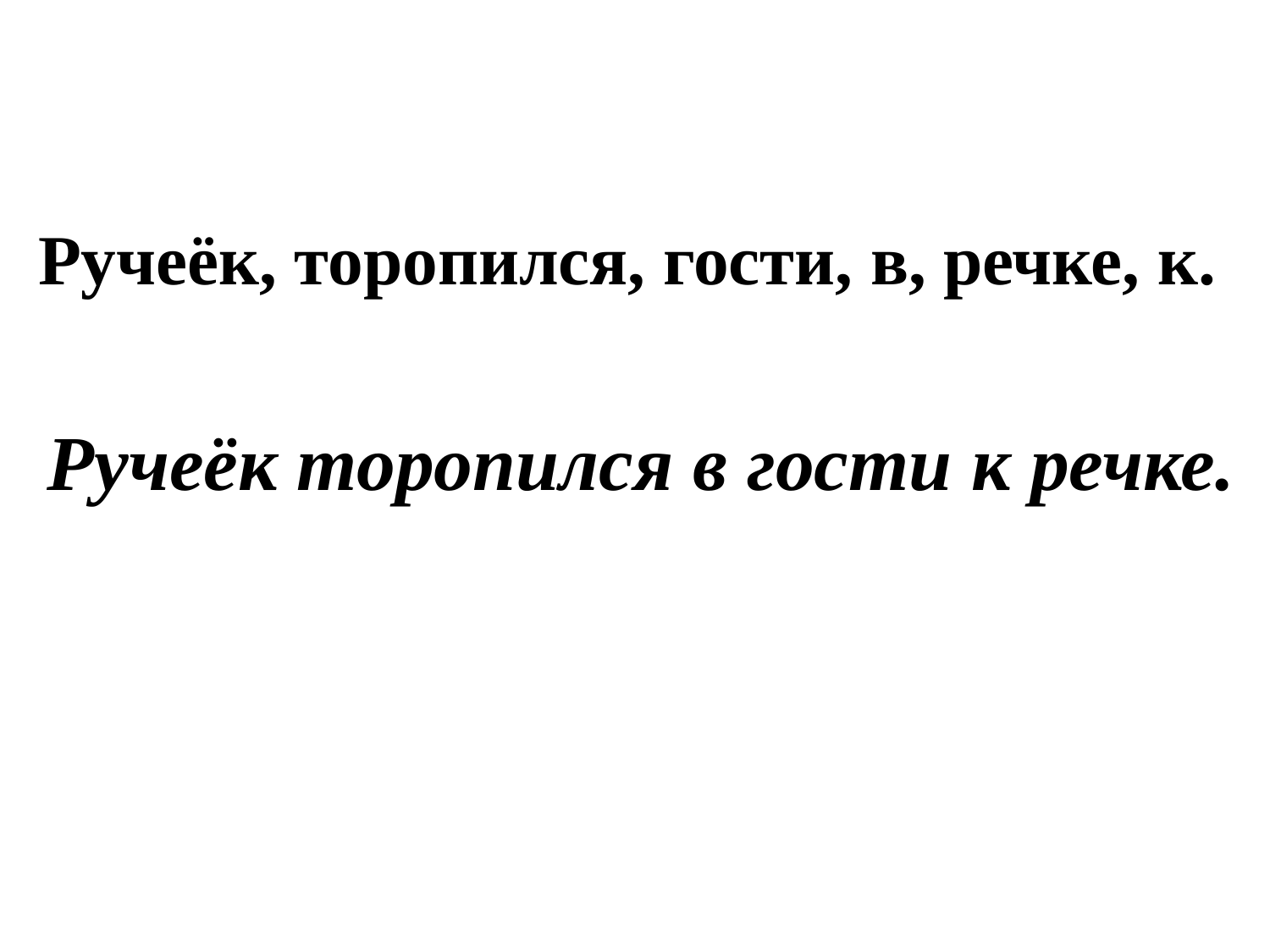

Ручеёк, торопился, гости, в, речке, к.
Ручеёк торопился в гости к речке.